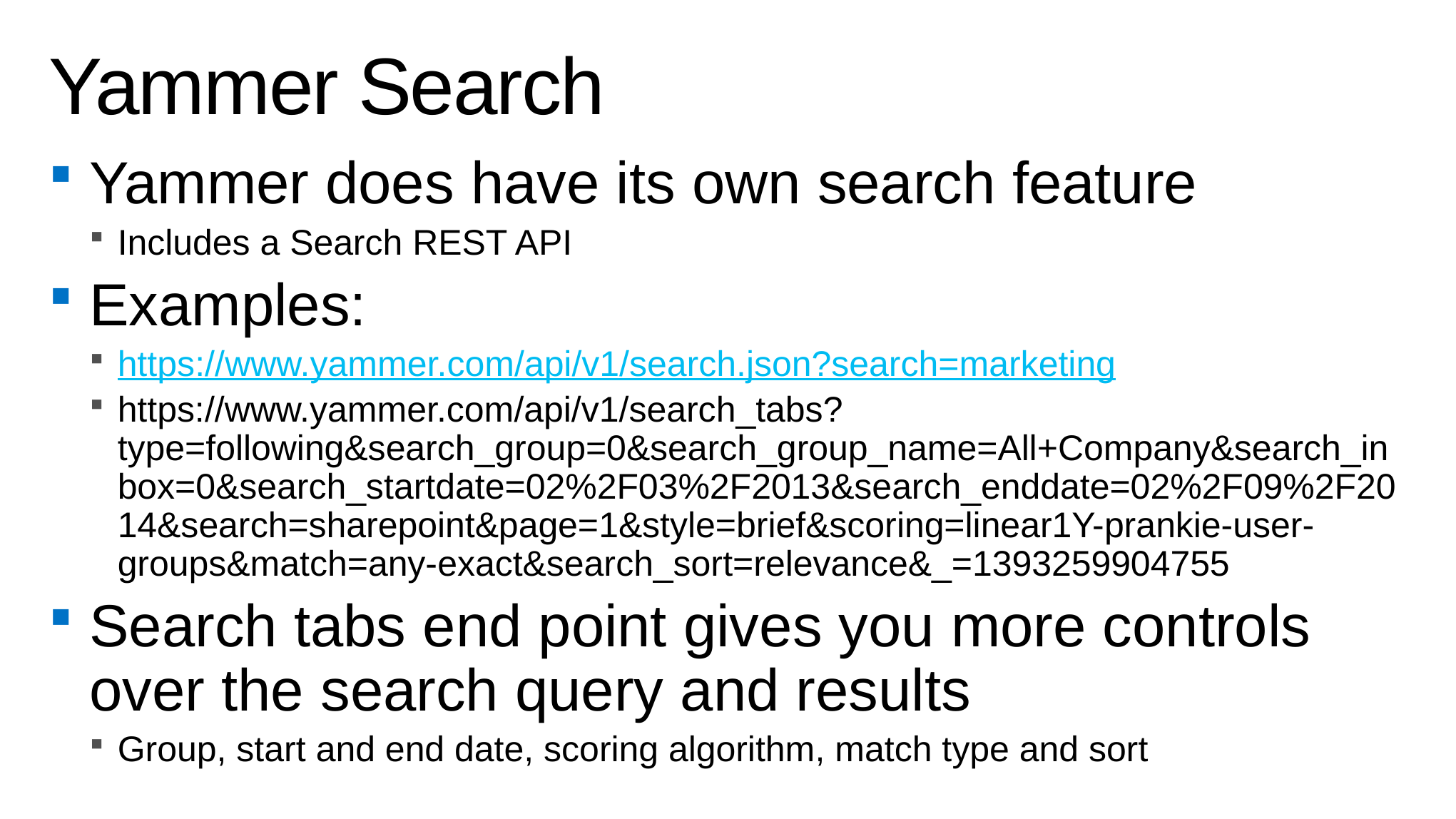

# Yammer Search
Yammer does have its own search feature
Includes a Search REST API
Examples:
https://www.yammer.com/api/v1/search.json?search=marketing
https://www.yammer.com/api/v1/search_tabs?type=following&search_group=0&search_group_name=All+Company&search_inbox=0&search_startdate=02%2F03%2F2013&search_enddate=02%2F09%2F2014&search=sharepoint&page=1&style=brief&scoring=linear1Y-prankie-user-groups&match=any-exact&search_sort=relevance&_=1393259904755
Search tabs end point gives you more controls over the search query and results
Group, start and end date, scoring algorithm, match type and sort